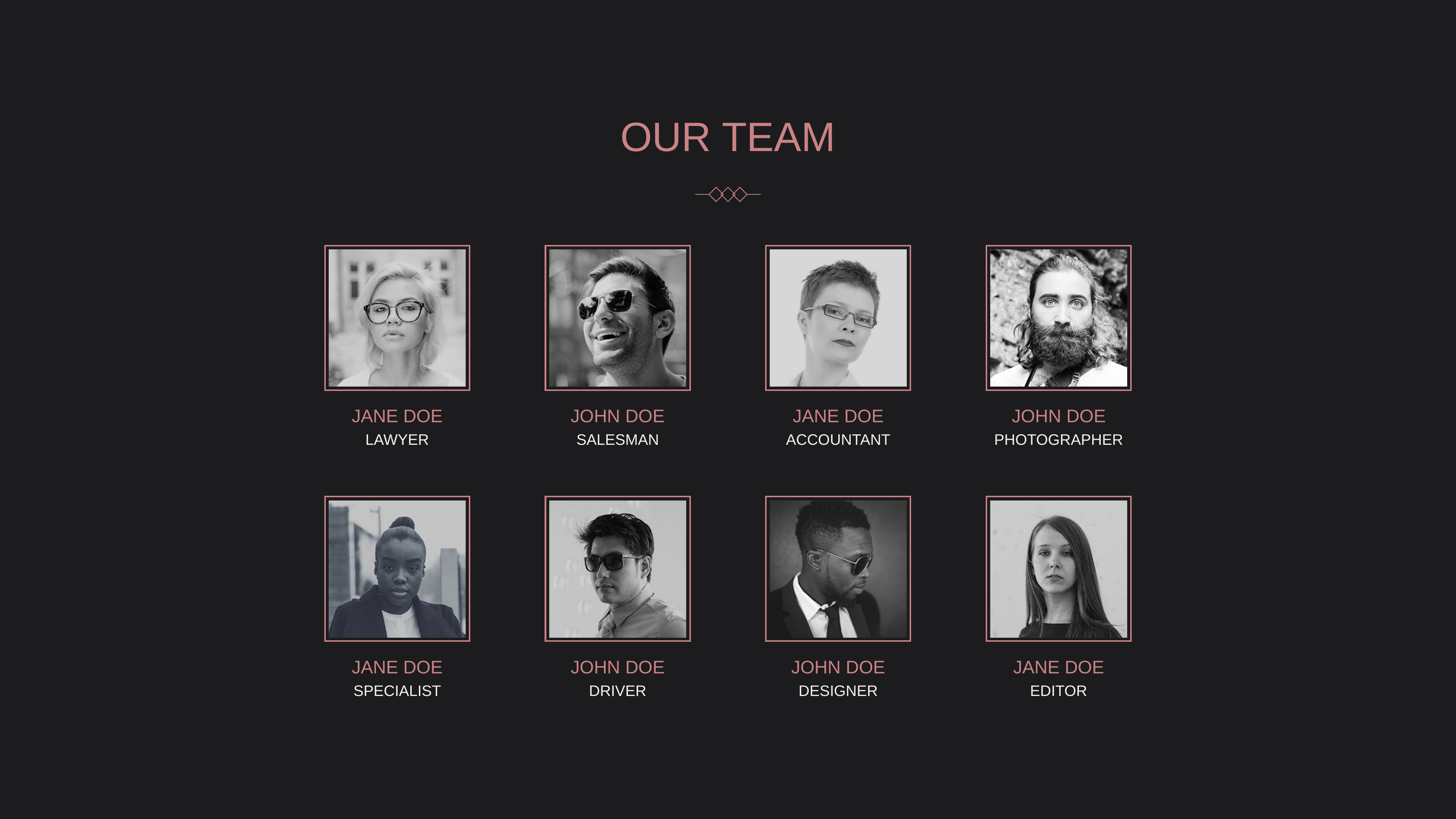

OUR TEAM

JANE DOE
JOHN DOE
JANE DOE
JOHN DOE
LAWYER
SALESMAN
ACCOUNTANT
PHOTOGRAPHER

JANE DOE
JOHN DOE
JOHN DOE
JANE DOE
SPECIALIST
DRIVER
DESIGNER
EDITOR